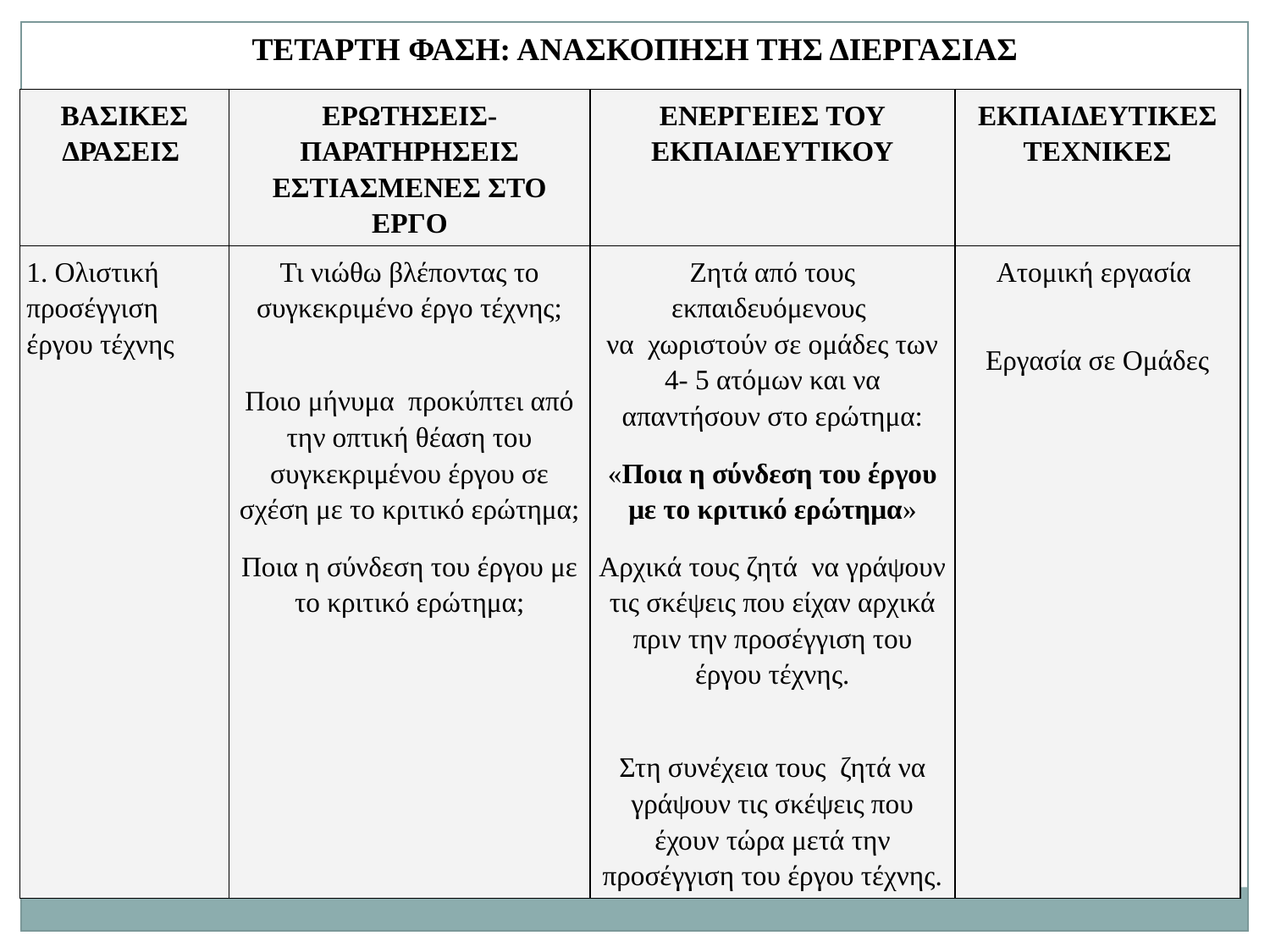

ΤΕΤΑΡΤΗ ΦΑΣΗ: ΑΝΑΣΚΟΠΗΣΗ ΤΗΣ ΔΙΕΡΓΑΣΙΑΣ
| ΒΑΣΙΚΕΣ ΔΡΑΣΕΙΣ | ΕΡΩΤΗΣΕΙΣ- ΠΑΡΑΤΗΡΗΣΕΙΣ ΕΣΤΙΑΣΜΕΝΕΣ ΣΤΟ ΕΡΓΟ | ΕΝΕΡΓΕΙΕΣ ΤΟΥ ΕΚΠΑΙΔΕΥΤΙΚΟΥ | ΕΚΠΑΙΔΕΥΤΙΚΕΣ ΤΕΧΝΙΚΕΣ |
| --- | --- | --- | --- |
| 1. Ολιστική προσέγγιση έργου τέχνης | Τι νιώθω βλέποντας το συγκεκριμένο έργο τέχνης; Ποιο μήνυμα προκύπτει από την οπτική θέαση του συγκεκριμένου έργου σε σχέση με το κριτικό ερώτημα; Ποια η σύνδεση του έργου με το κριτικό ερώτημα; | Ζητά από τους εκπαιδευόμενους να χωριστούν σε ομάδες των 4- 5 ατόμων και να απαντήσουν στο ερώτημα: «Ποια η σύνδεση του έργου με το κριτικό ερώτημα» Αρχικά τους ζητά να γράψουν τις σκέψεις που είχαν αρχικά πριν την προσέγγιση του έργου τέχνης. Στη συνέχεια τους ζητά να γράψουν τις σκέψεις που έχουν τώρα μετά την προσέγγιση του έργου τέχνης. | Ατομική εργασία Εργασία σε Ομάδες |